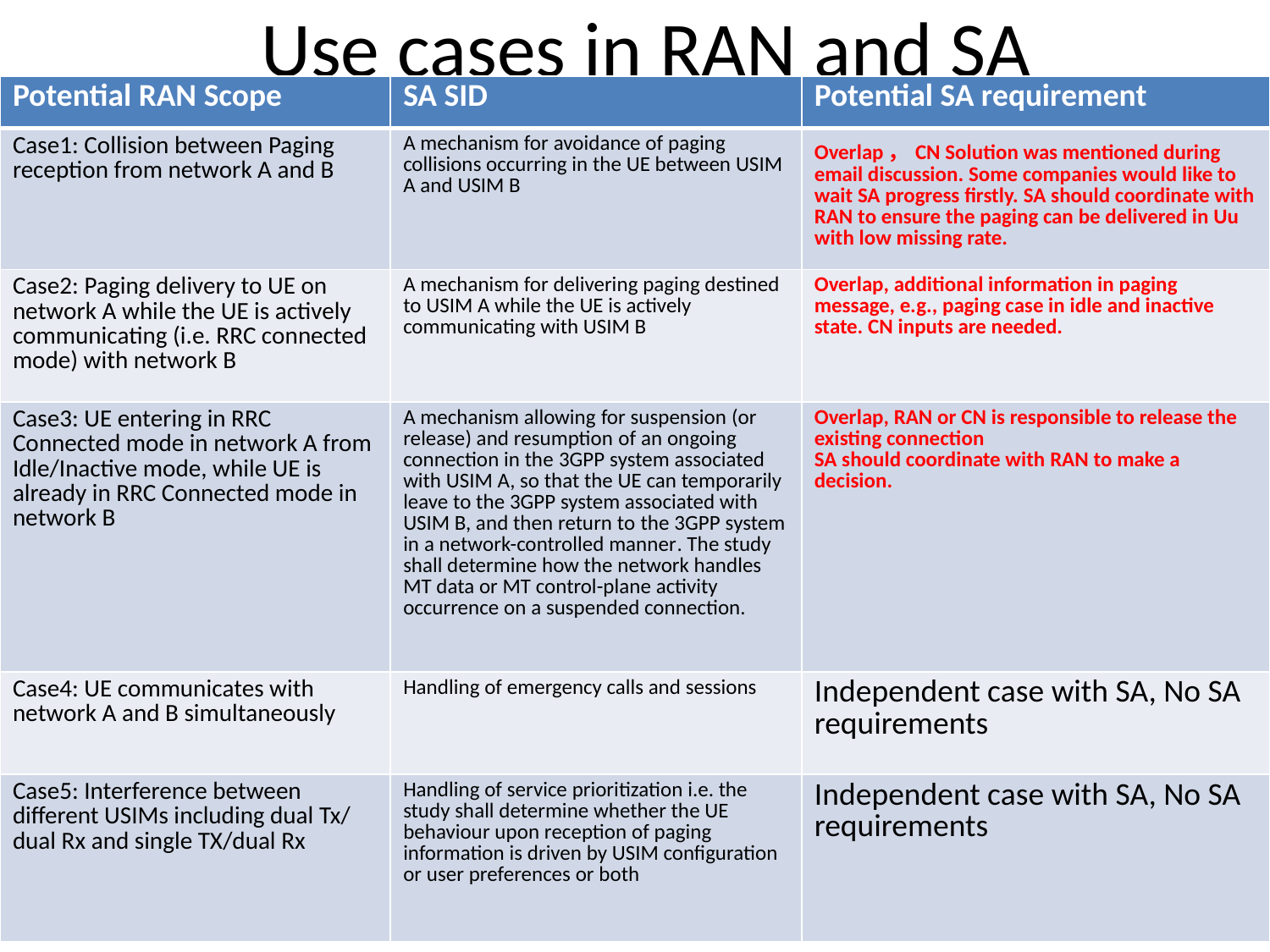

# Use cases in RAN and SA
| Potential RAN Scope | SA SID | Potential SA requirement |
| --- | --- | --- |
| Case1: Collision between Paging reception from network A and B | A mechanism for avoidance of paging collisions occurring in the UE between USIM A and USIM B | Overlap，CN Solution was mentioned during email discussion. Some companies would like to wait SA progress firstly. SA should coordinate with RAN to ensure the paging can be delivered in Uu with low missing rate. |
| Case2: Paging delivery to UE on network A while the UE is actively communicating (i.e. RRC connected mode) with network B | A mechanism for delivering paging destined to USIM A while the UE is actively communicating with USIM B | Overlap, additional information in paging message, e.g., paging case in idle and inactive state. CN inputs are needed. |
| Case3: UE entering in RRC Connected mode in network A from Idle/Inactive mode, while UE is already in RRC Connected mode in network B | A mechanism allowing for suspension (or release) and resumption of an ongoing connection in the 3GPP system associated with USIM A, so that the UE can temporarily leave to the 3GPP system associated with USIM B, and then return to the 3GPP system in a network-controlled manner. The study shall determine how the network handles MT data or MT control-plane activity occurrence on a suspended connection. | Overlap, RAN or CN is responsible to release the existing connection SA should coordinate with RAN to make a decision. |
| Case4: UE communicates with network A and B simultaneously | Handling of emergency calls and sessions | Independent case with SA, No SA requirements |
| Case5: Interference between different USIMs including dual Tx/ dual Rx and single TX/dual Rx | Handling of service prioritization i.e. the study shall determine whether the UE behaviour upon reception of paging information is driven by USIM configuration or user preferences or both | Independent case with SA, No SA requirements |